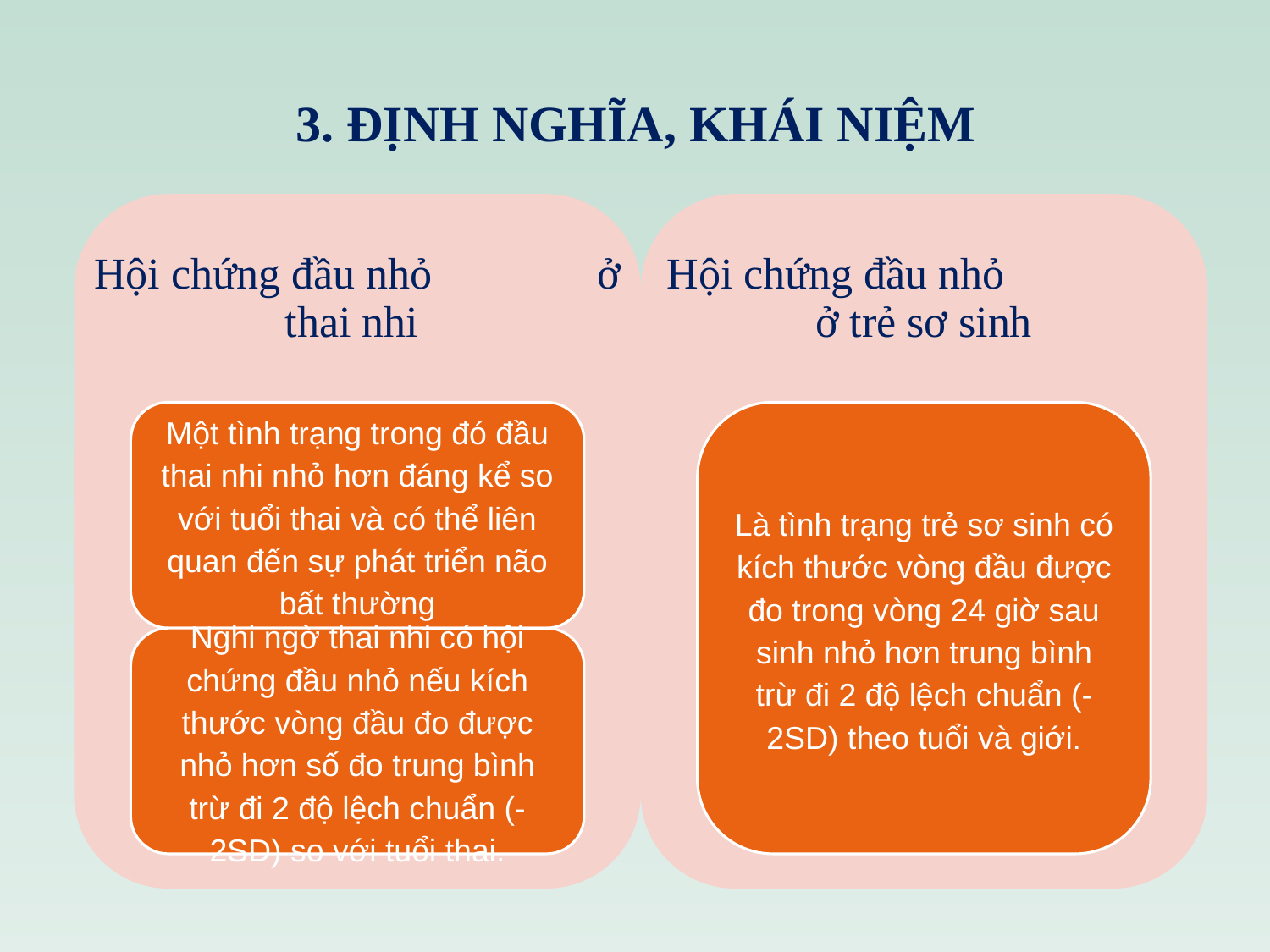

# 3. ĐỊNH NGHĨA, KHÁI NIỆM
Một tình trạng trong đó đầu thai nhi nhỏ hơn đáng kể so với tuổi thai và có thể liên quan đến sự phát triển não bất thường
Hội chứng đầu nhỏ                 ở trẻ sơ sinh
Là tình trạng trẻ sơ sinh có kích thước vòng đầu được đo trong vòng 24 giờ sau sinh nhỏ hơn trung bình trừ đi 2 độ lệch chuẩn (-2SD) theo tuổi và giới.
Nghi ngờ thai nhi có hội chứng đầu nhỏ nếu kích thước vòng đầu đo được nhỏ hơn số đo trung bình trừ đi 2 độ lệch chuẩn (-2SD) so với tuổi thai.